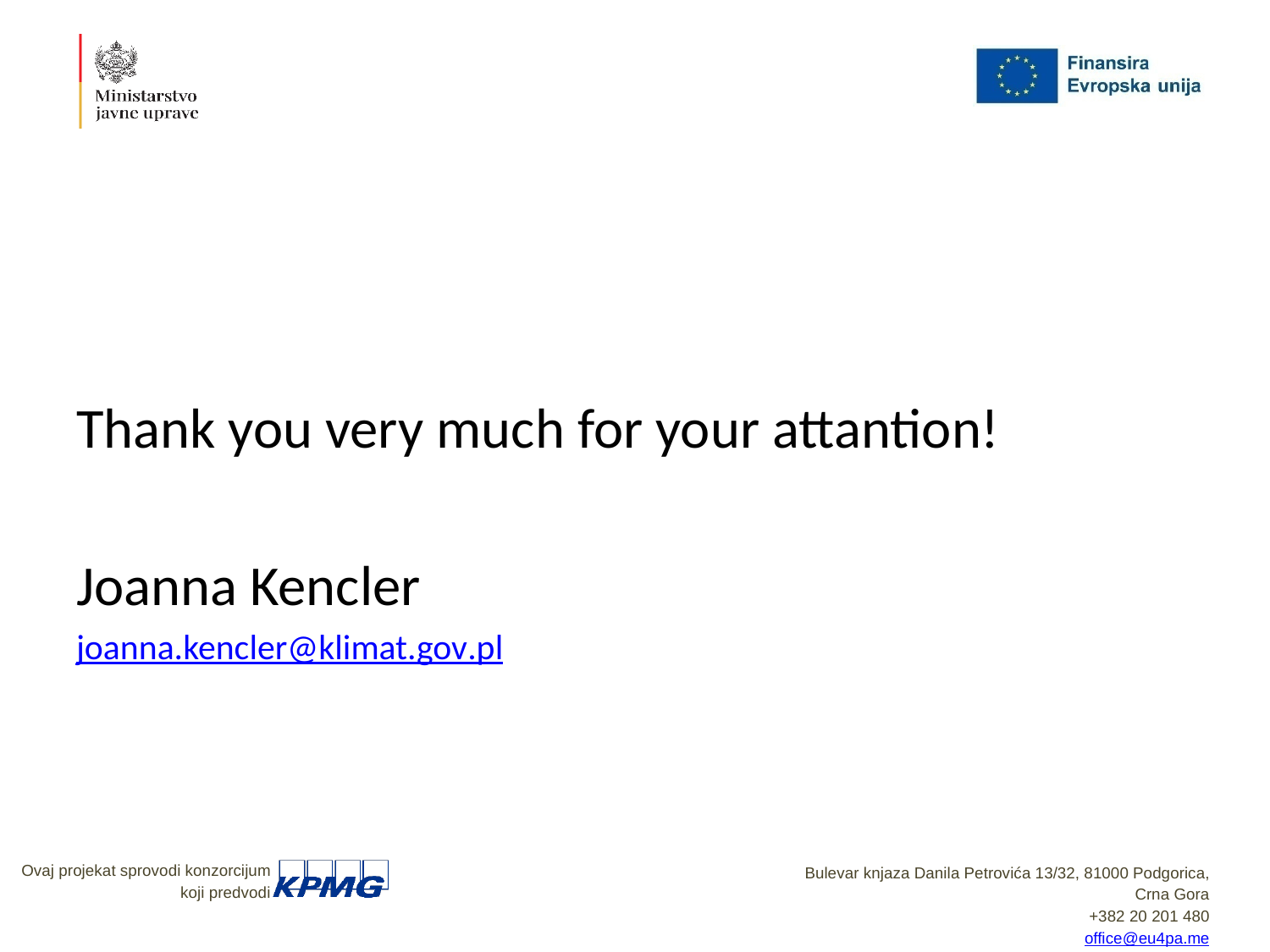

#

Thank you very much for your attantion!

Joanna Kencler
joanna.kencler@klimat.gov.pl